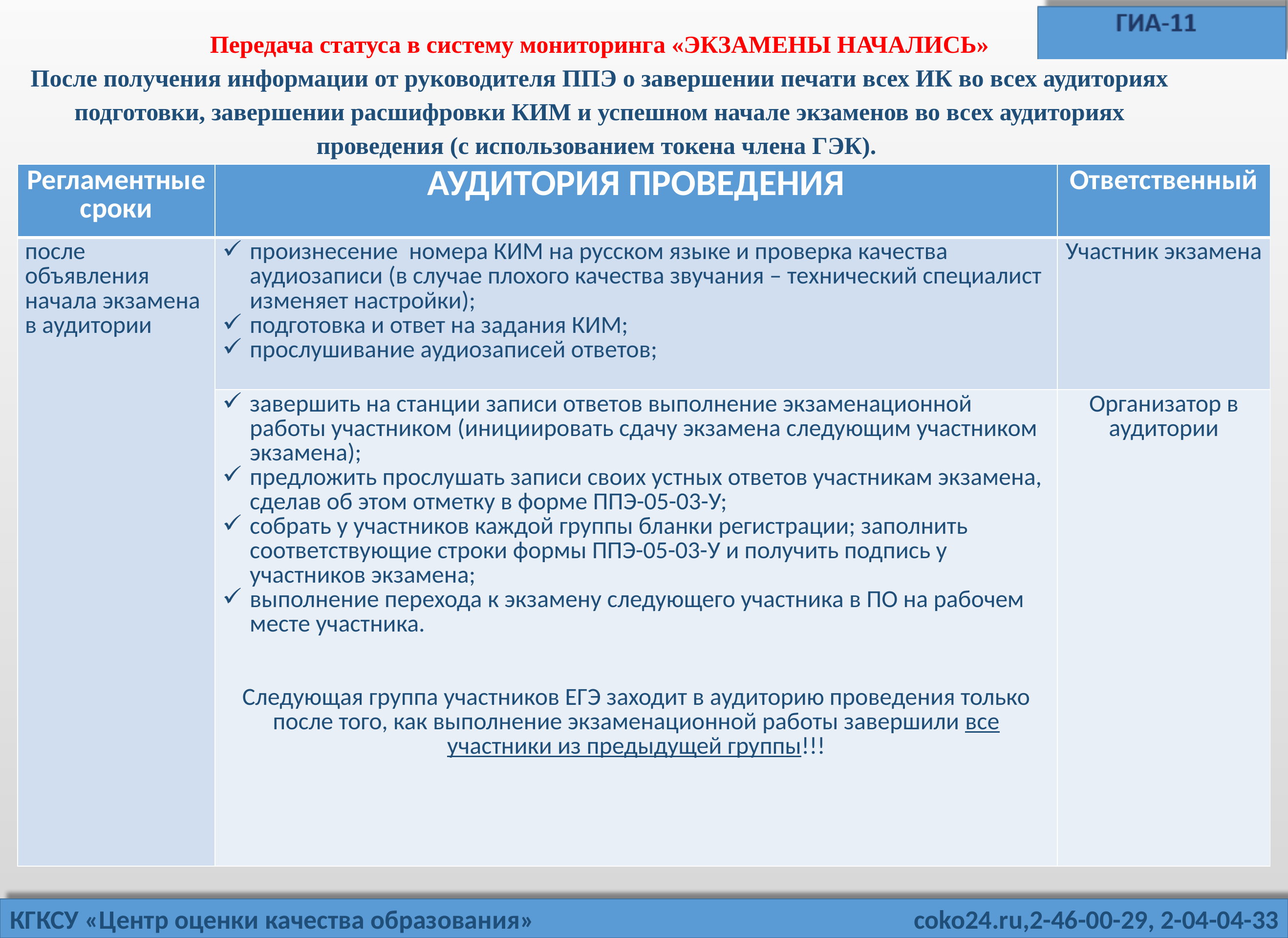

Передача статуса в систему мониторинга «ЭКЗАМЕНЫ НАЧАЛИСЬ»
После получения информации от руководителя ППЭ о завершении печати всех ИК во всех аудиториях подготовки, завершении расшифровки КИМ и успешном начале экзаменов во всех аудиториях проведения (с использованием токена члена ГЭК).
| Регламентные сроки | АУДИТОРИЯ ПРОВЕДЕНИЯ | Ответственный |
| --- | --- | --- |
| после объявления начала экзамена в аудитории | произнесение номера КИМ на русском языке и проверка качества аудиозаписи (в случае плохого качества звучания – технический специалист изменяет настройки); подготовка и ответ на задания КИМ; прослушивание аудиозаписей ответов; | Участник экзамена |
|  | завершить на станции записи ответов выполнение экзаменационной работы участником (инициировать сдачу экзамена следующим участником экзамена); предложить прослушать записи своих устных ответов участникам экзамена, сделав об этом отметку в форме ППЭ-05-03-У; собрать у участников каждой группы бланки регистрации; заполнить соответствующие строки формы ППЭ-05-03-У и получить подпись у участников экзамена; выполнение перехода к экзамену следующего участника в ПО на рабочем месте участника. Следующая группа участников ЕГЭ заходит в аудиторию проведения только после того, как выполнение экзаменационной работы завершили все участники из предыдущей группы!!! | Организатор в аудитории |